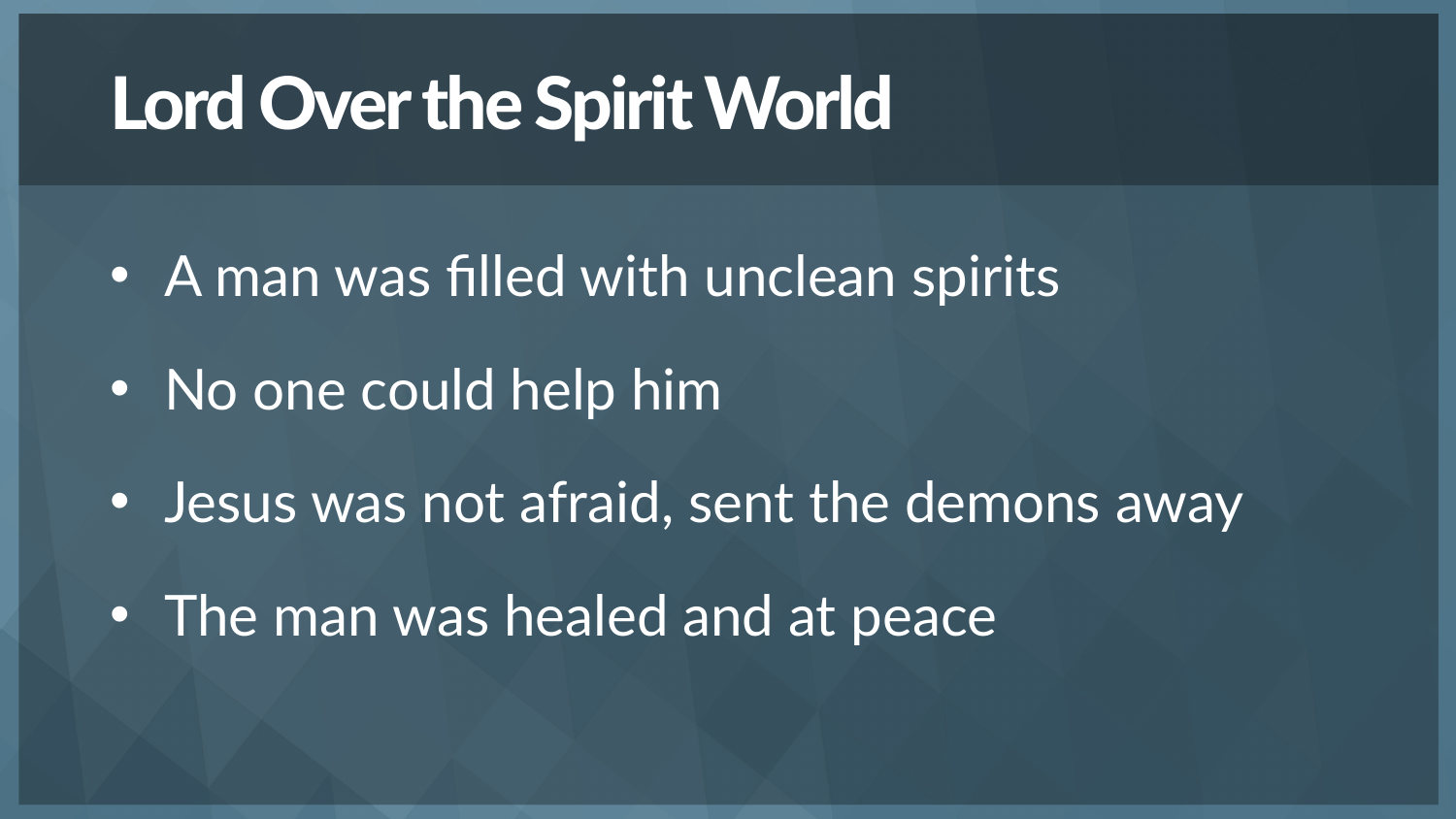

# Lord Over the Spirit World
A man was filled with unclean spirits
No one could help him
Jesus was not afraid, sent the demons away
The man was healed and at peace